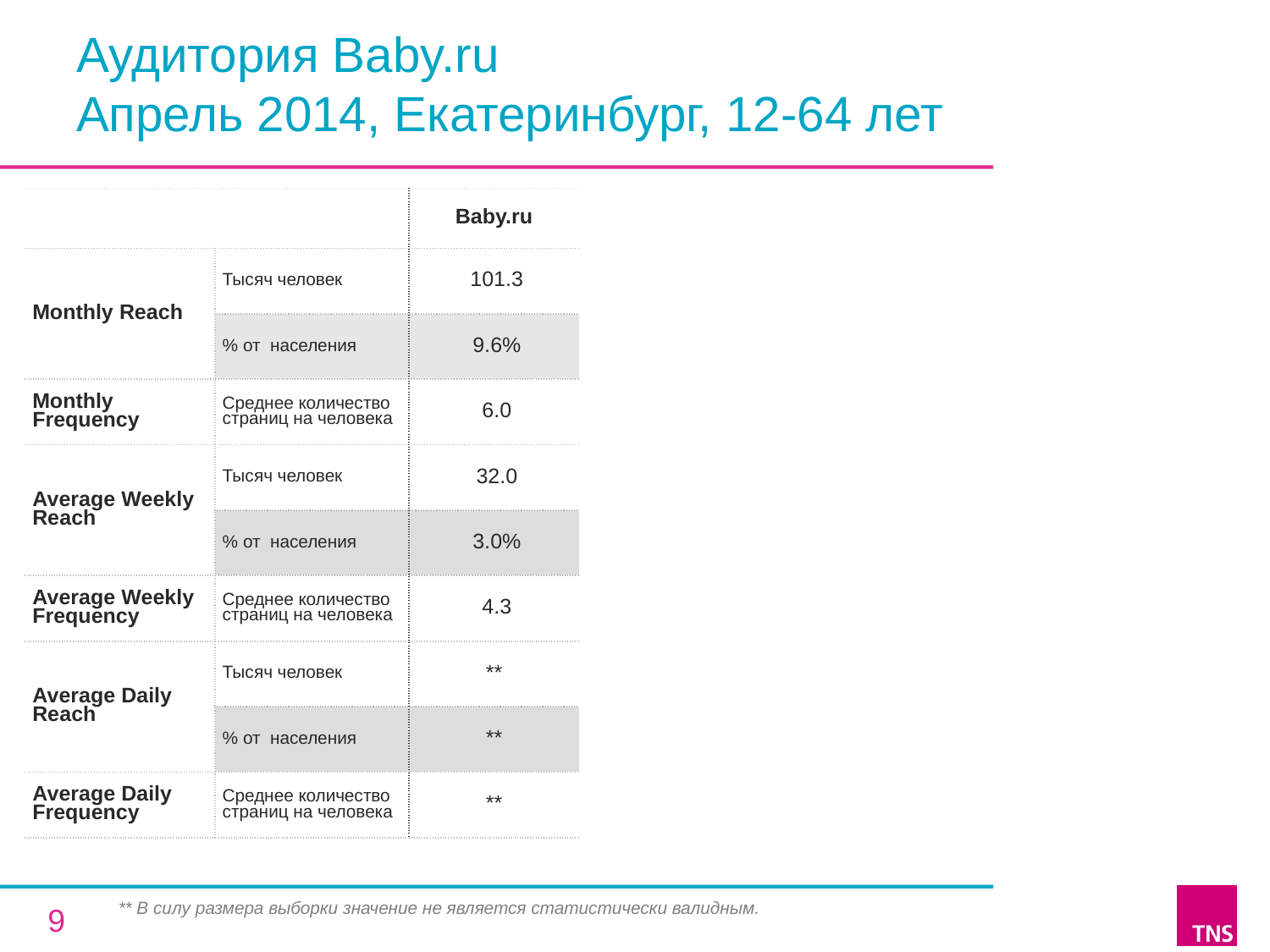

# Аудитория Baby.ru Апрель 2014, Екатеринбург, 12-64 лет
|  |  | Baby.ru |
| --- | --- | --- |
| Monthly Reach | Тысяч человек | 101.3 |
|  | % от населения | 9.6% |
| Monthly Frequency | Среднее количество страниц на человека | 6.0 |
| Average Weekly Reach | Тысяч человек | 32.0 |
|  | % от населения | 3.0% |
| Average Weekly Frequency | Среднее количество страниц на человека | 4.3 |
| Average Daily Reach | Тысяч человек | \*\* |
|  | % от населения | \*\* |
| Average Daily Frequency | Среднее количество страниц на человека | \*\* |
** В силу размера выборки значение не является статистически валидным.
9